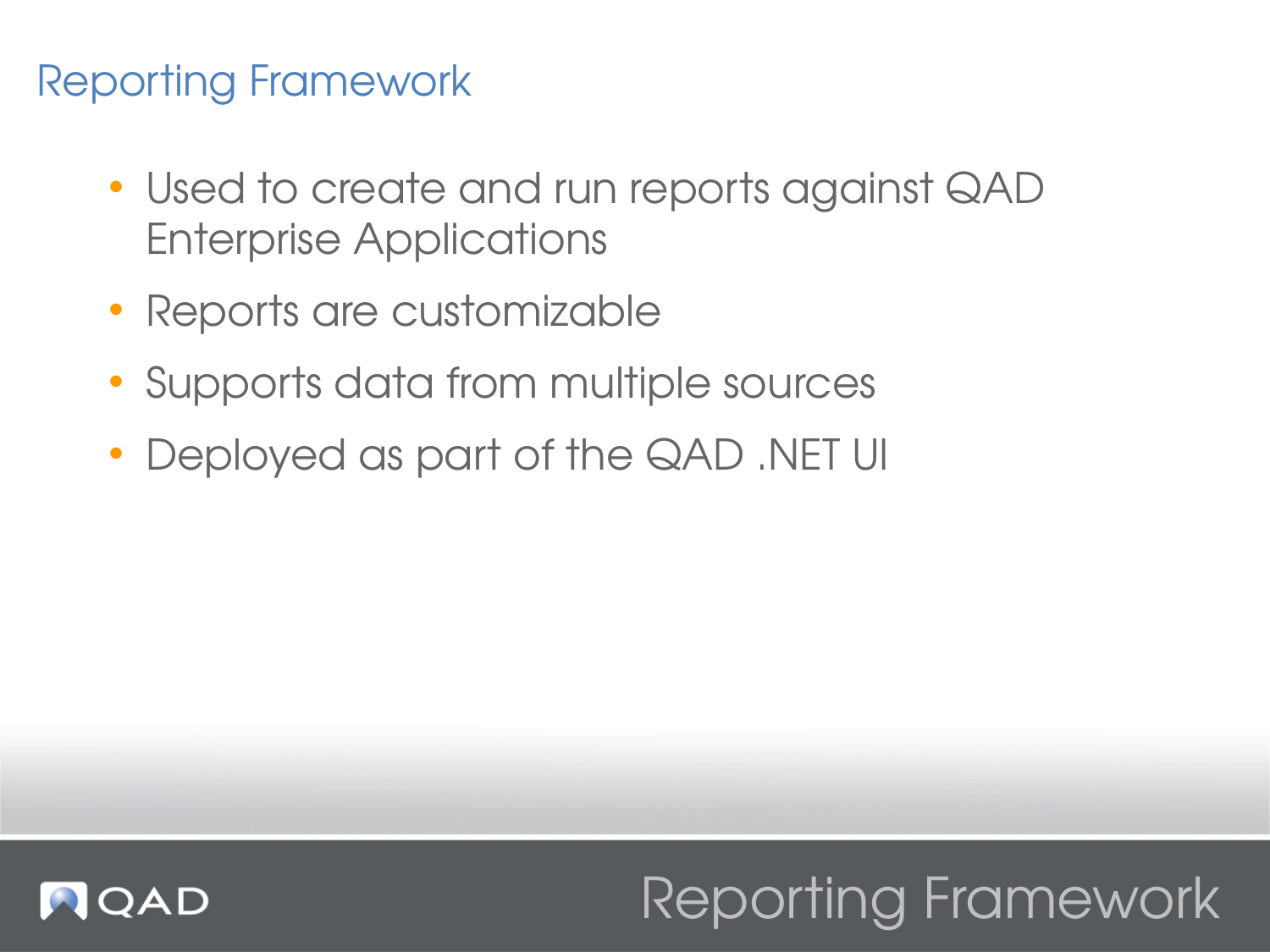

Reporting Framework
Used to create and run reports against QAD Enterprise Applications
Reports are customizable
Supports data from multiple sources
Deployed as part of the QAD .NET UI

# Reporting Framework